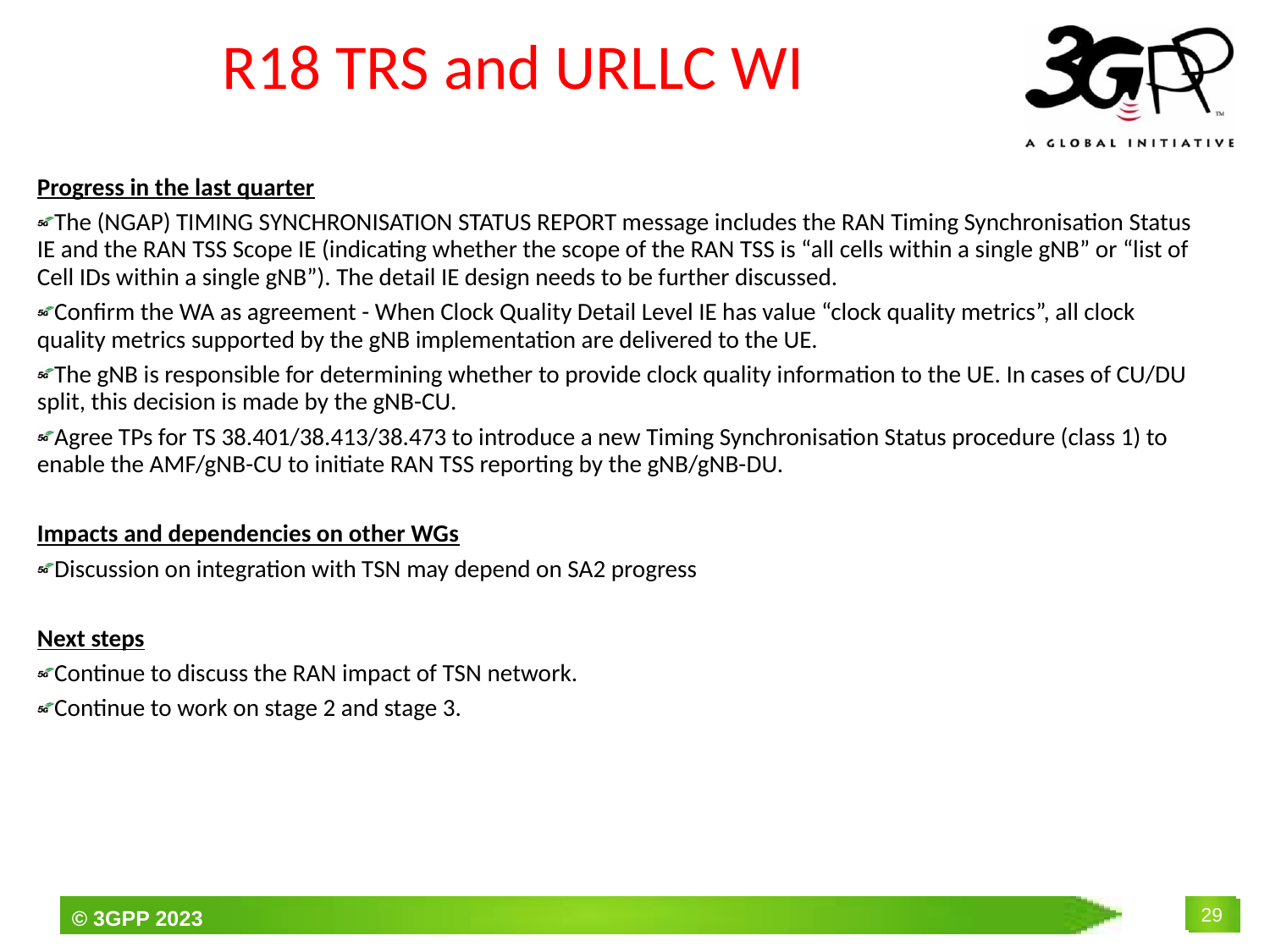

# R18 TRS and URLLC WI
Progress in the last quarter
The (NGAP) TIMING SYNCHRONISATION STATUS REPORT message includes the RAN Timing Synchronisation Status IE and the RAN TSS Scope IE (indicating whether the scope of the RAN TSS is “all cells within a single gNB” or “list of Cell IDs within a single gNB”). The detail IE design needs to be further discussed.
Confirm the WA as agreement - When Clock Quality Detail Level IE has value “clock quality metrics”, all clock quality metrics supported by the gNB implementation are delivered to the UE.
The gNB is responsible for determining whether to provide clock quality information to the UE. In cases of CU/DU split, this decision is made by the gNB-CU.
Agree TPs for TS 38.401/38.413/38.473 to introduce a new Timing Synchronisation Status procedure (class 1) to enable the AMF/gNB-CU to initiate RAN TSS reporting by the gNB/gNB-DU.

Impacts and dependencies on other WGs
Discussion on integration with TSN may depend on SA2 progress

Next steps
Continue to discuss the RAN impact of TSN network.
Continue to work on stage 2 and stage 3.
29